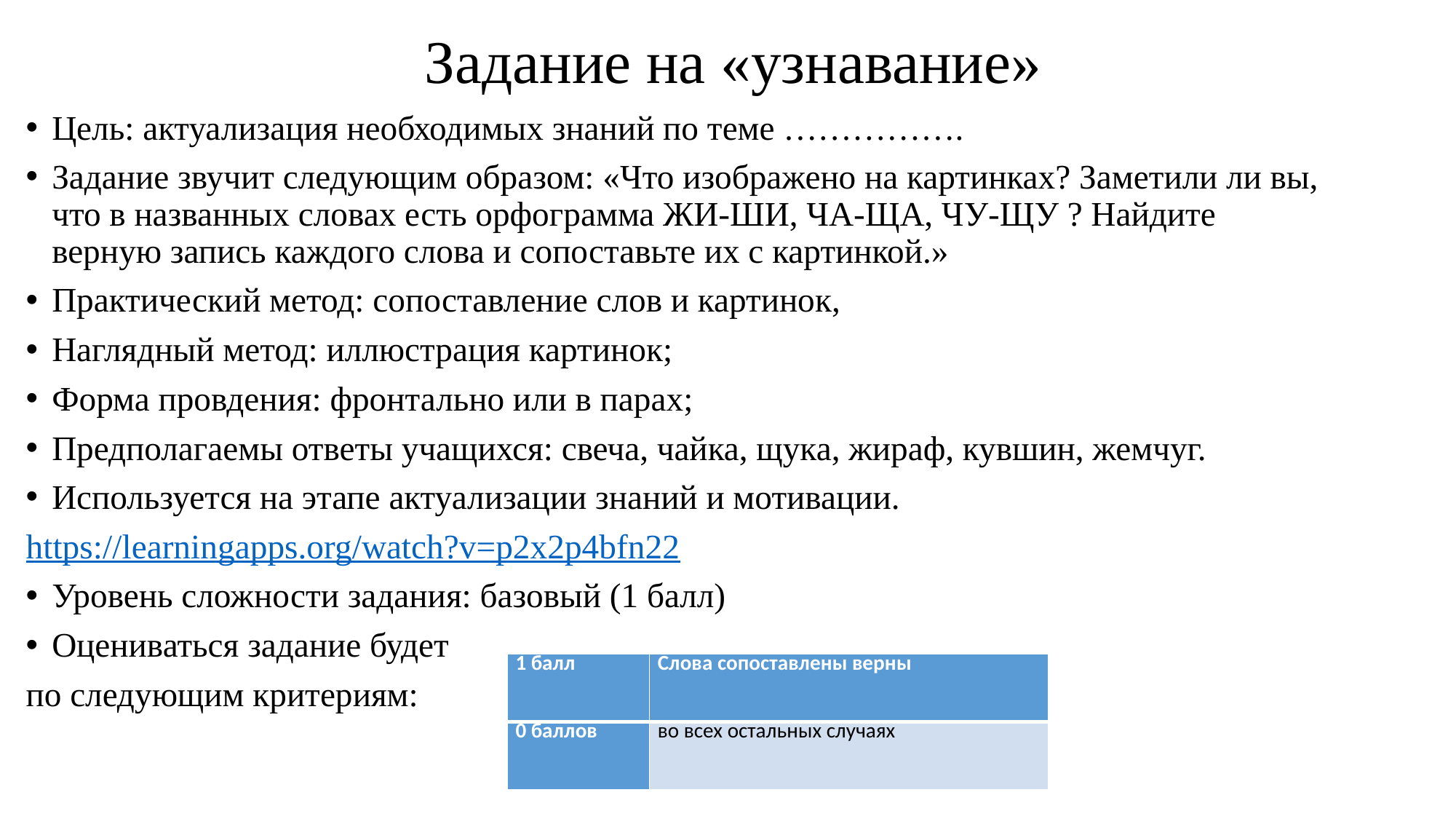

# Задание на «узнавание»
Цель: актуализация необходимых знаний по теме …………….
Задание звучит следующим образом: «Что изображено на картинках? Заметили ли вы, что в названных словах есть орфограмма ЖИ-ШИ, ЧА-ЩА, ЧУ-ЩУ ? Найдите верную запись каждого слова и сопоставьте их с картинкой.»
Практический метод: сопоставление слов и картинок,
Наглядный метод: иллюстрация картинок;
Форма провдения: фронтально или в парах;
Предполагаемы ответы учащихся: свеча, чайка, щука, жираф, кувшин, жемчуг.
Используется на этапе актуализации знаний и мотивации.
https://learningapps.org/watch?v=p2x2p4bfn22
Уровень сложности задания: базовый (1 балл)
Оцениваться задание будет
по следующим критериям:

| 1 балл | Слова сопоставлены верны |
| --- | --- |
| 0 баллов | во всех остальных случаях |